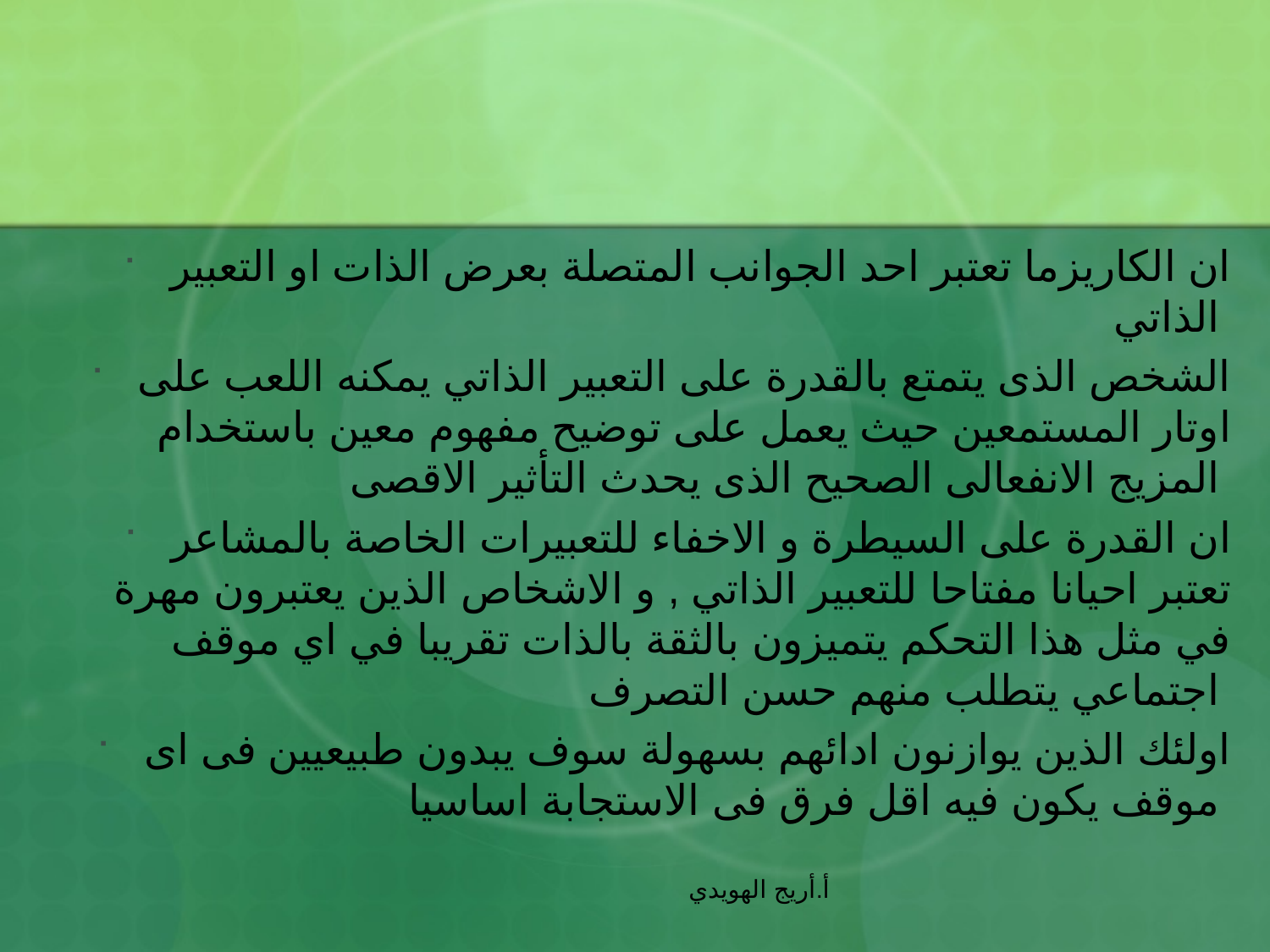

ان الكاريزما تعتبر احد الجوانب المتصلة بعرض الذات او التعبير الذاتي
الشخص الذى يتمتع بالقدرة على التعبير الذاتي يمكنه اللعب على اوتار المستمعين حيث يعمل على توضيح مفهوم معين باستخدام المزيج الانفعالى الصحيح الذى يحدث التأثير الاقصى
ان القدرة على السيطرة و الاخفاء للتعبيرات الخاصة بالمشاعر تعتبر احيانا مفتاحا للتعبير الذاتي , و الاشخاص الذين يعتبرون مهرة في مثل هذا التحكم يتميزون بالثقة بالذات تقريبا في اي موقف اجتماعي يتطلب منهم حسن التصرف
اولئك الذين يوازنون ادائهم بسهولة سوف يبدون طبيعيين فى اى موقف يكون فيه اقل فرق فى الاستجابة اساسيا
أ.أريج الهويدي